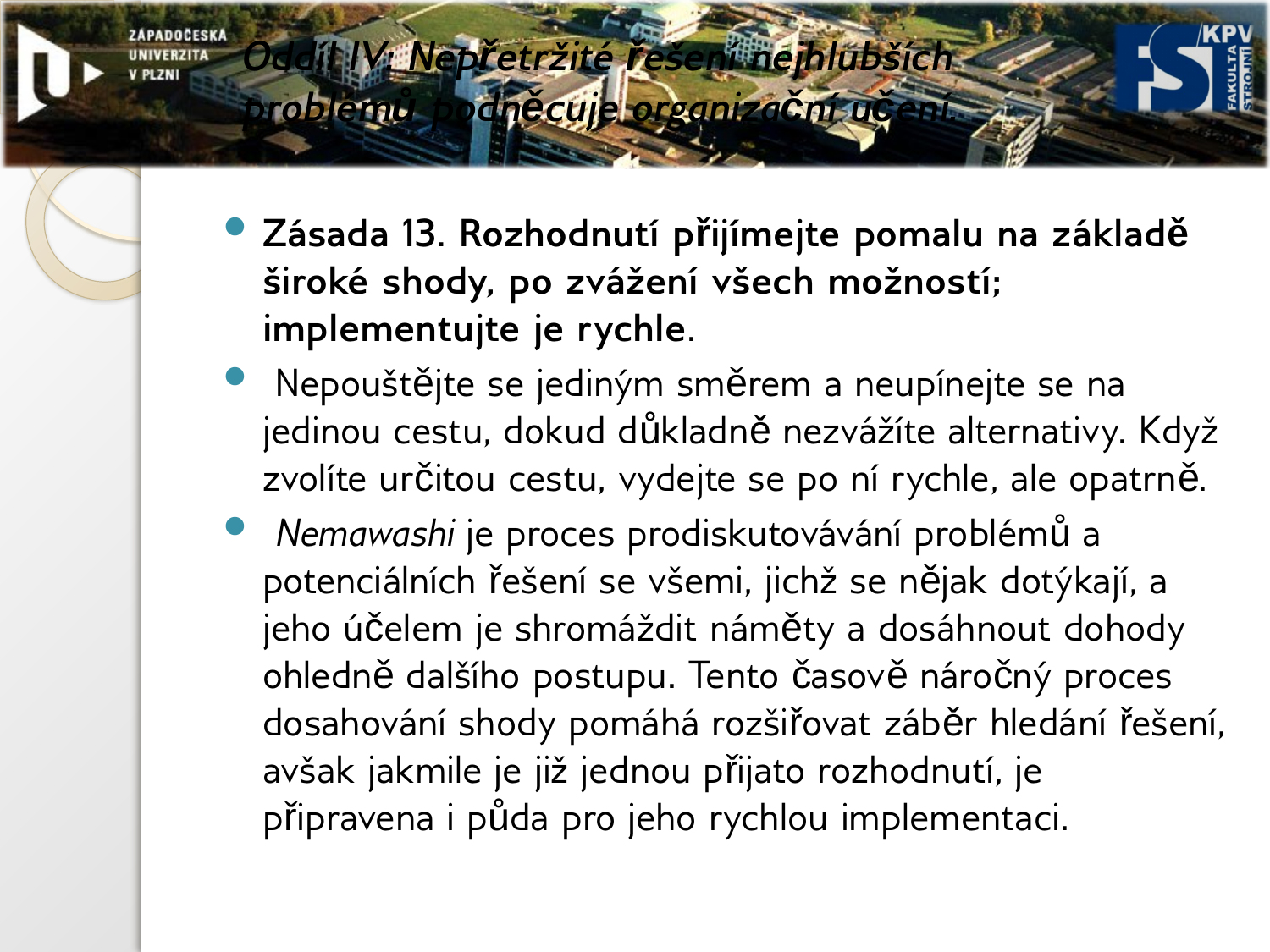

# Oddíl IV: Nepřetržité řešení nejhlubších problémů podněcuje organizační učení.
Zásada 13. Rozhodnutí přijímejte pomalu na základě široké shody, po zvážení všech možností; implementujte je rychle.
 Nepouštějte se jediným směrem a neupínejte se na jedinou cestu, dokud důkladně nezvážíte alternativy. Když zvolíte určitou cestu, vydejte se po ní rychle, ale opatrně.
 Nemawashi je proces prodiskutovávání problémů a potenciálních řešení se všemi, jichž se nějak dotýkají, a jeho účelem je shromáždit náměty a dosáhnout dohody ohledně dalšího postupu. Tento časově náročný proces dosahování shody pomáhá rozšiřovat záběr hledání řešení, avšak jakmile je již jednou přijato rozhodnutí, je připravena i půda pro jeho rychlou implementaci.